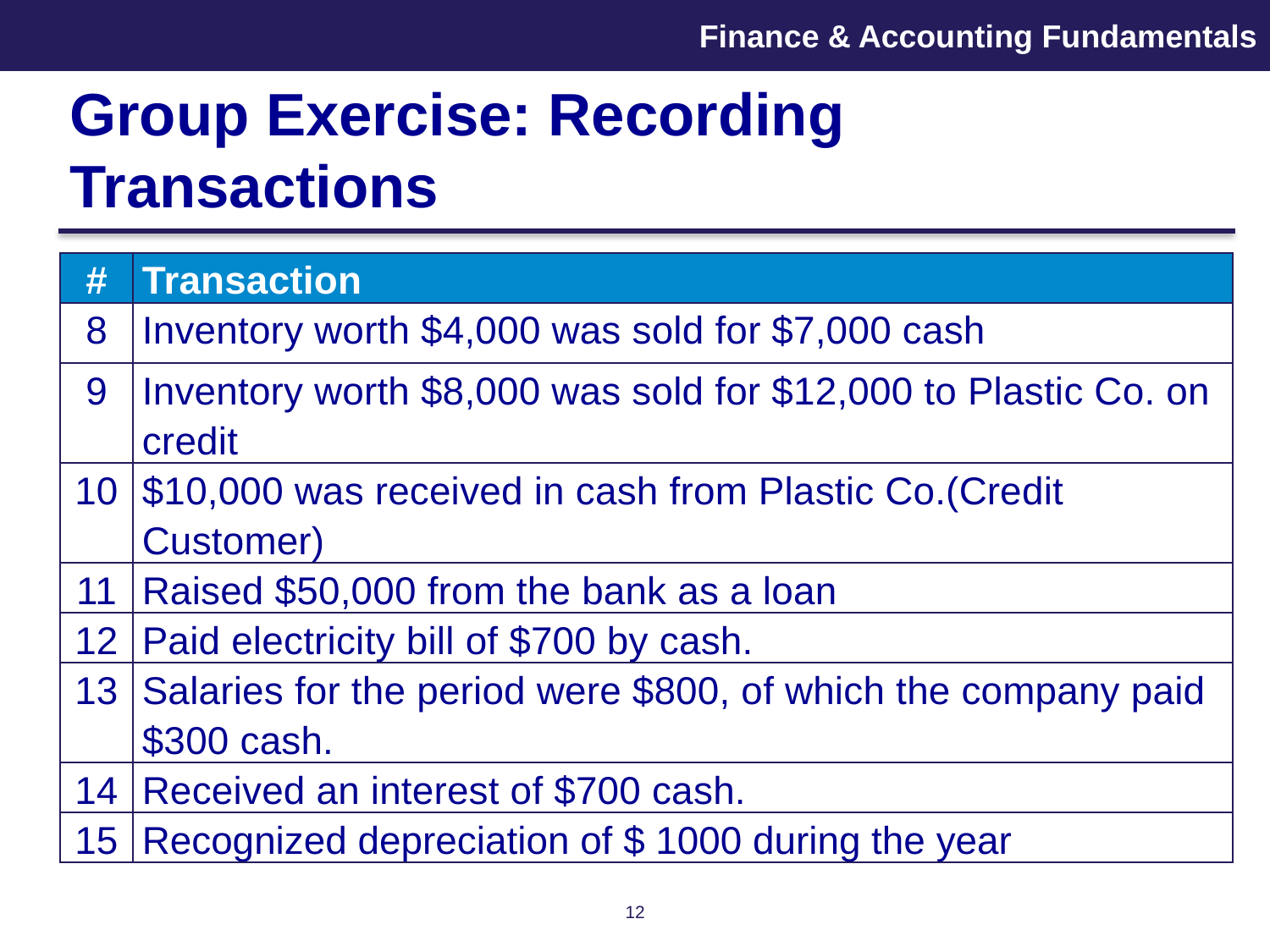

# Group Exercise: Recording Transactions
| # | Transaction |
| --- | --- |
| 8 | Inventory worth $4,000 was sold for $7,000 cash |
| 9 | Inventory worth $8,000 was sold for $12,000 to Plastic Co. on credit |
| 10 | $10,000 was received in cash from Plastic Co.(Credit Customer) |
| 11 | Raised $50,000 from the bank as a loan |
| 12 | Paid electricity bill of $700 by cash. |
| 13 | Salaries for the period were $800, of which the company paid $300 cash. |
| 14 | Received an interest of $700 cash. |
| 15 | Recognized depreciation of $ 1000 during the year |
12